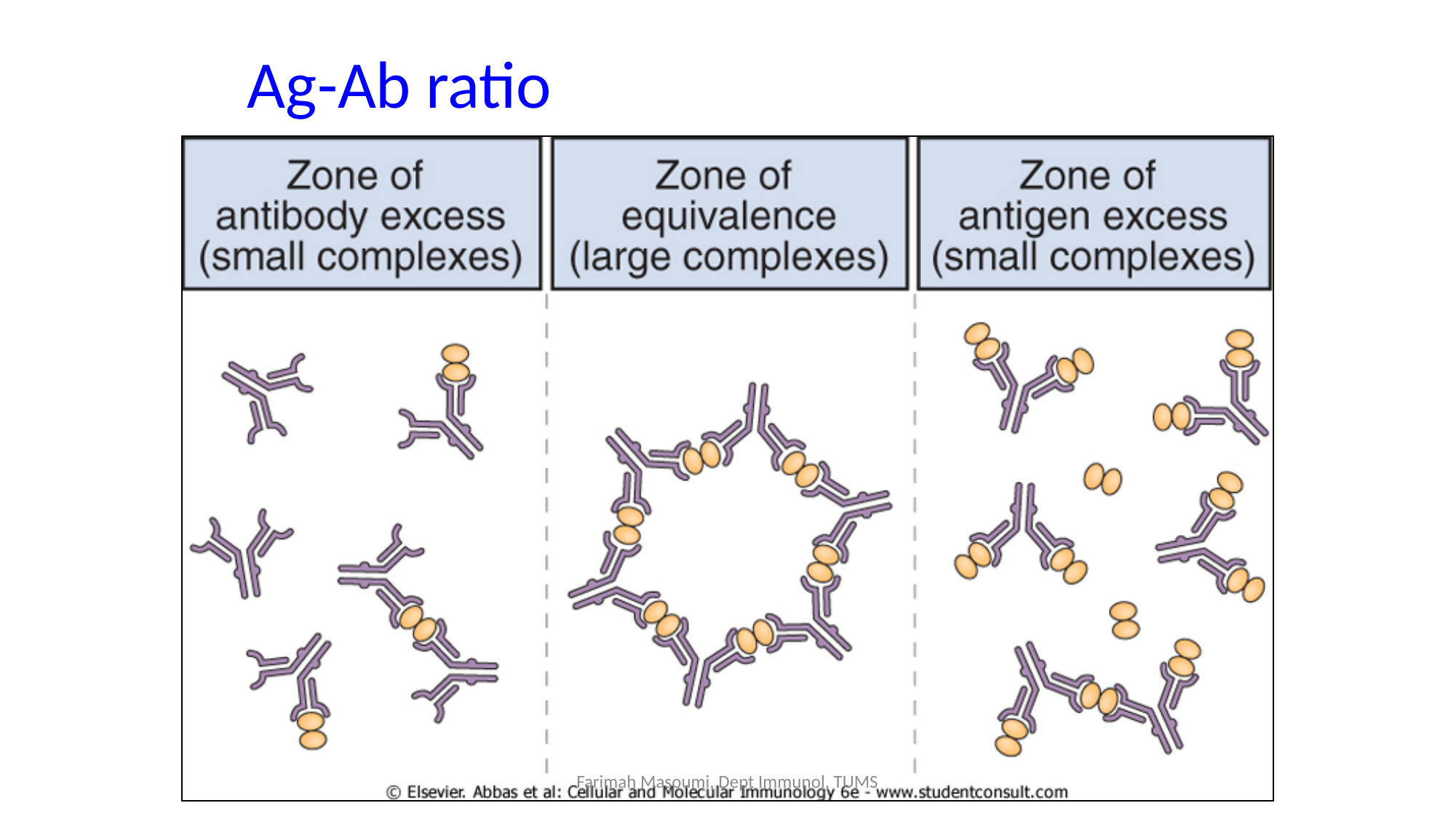

# Ag-Ab ratio

Farimah Masoumi, Dept Immunol, TUMS